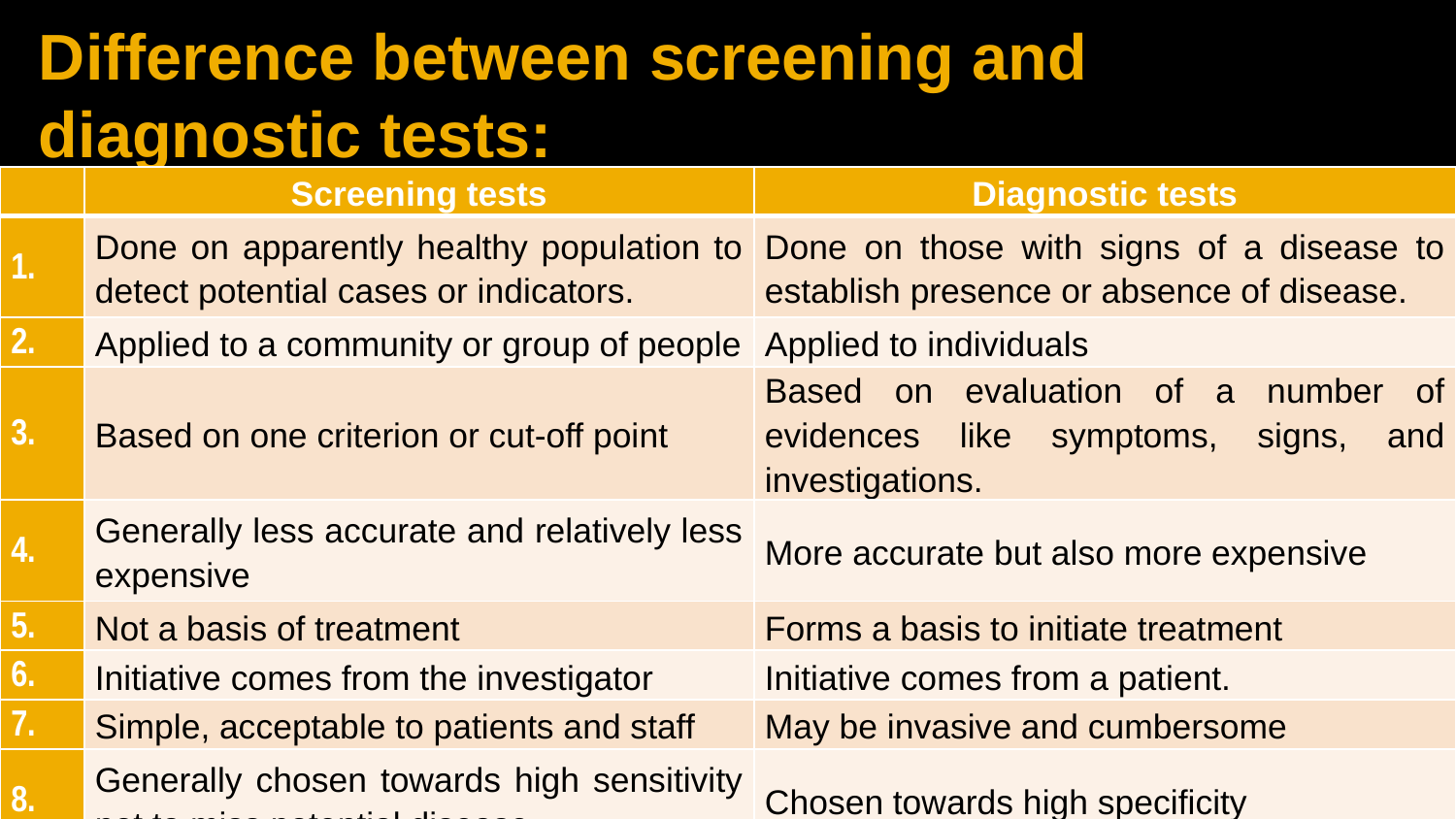

# Difference between screening and diagnostic tests:
|  | Screening tests | Diagnostic tests |
| --- | --- | --- |
| 1. | Done on apparently healthy population to detect potential cases or indicators. | Done on those with signs of a disease to establish presence or absence of disease. |
| 2. | Applied to a community or group of people | Applied to individuals |
| 3. | Based on one criterion or cut-off point | Based on evaluation of a number of evidences like symptoms, signs, and investigations. |
| 4. | Generally less accurate and relatively less expensive | More accurate but also more expensive |
| 5. | Not a basis of treatment | Forms a basis to initiate treatment |
| 6. | Initiative comes from the investigator | Initiative comes from a patient. |
| 7. | Simple, acceptable to patients and staff | May be invasive and cumbersome |
| 8. | Generally chosen towards high sensitivity not to miss potential disease | Chosen towards high specificity |
5